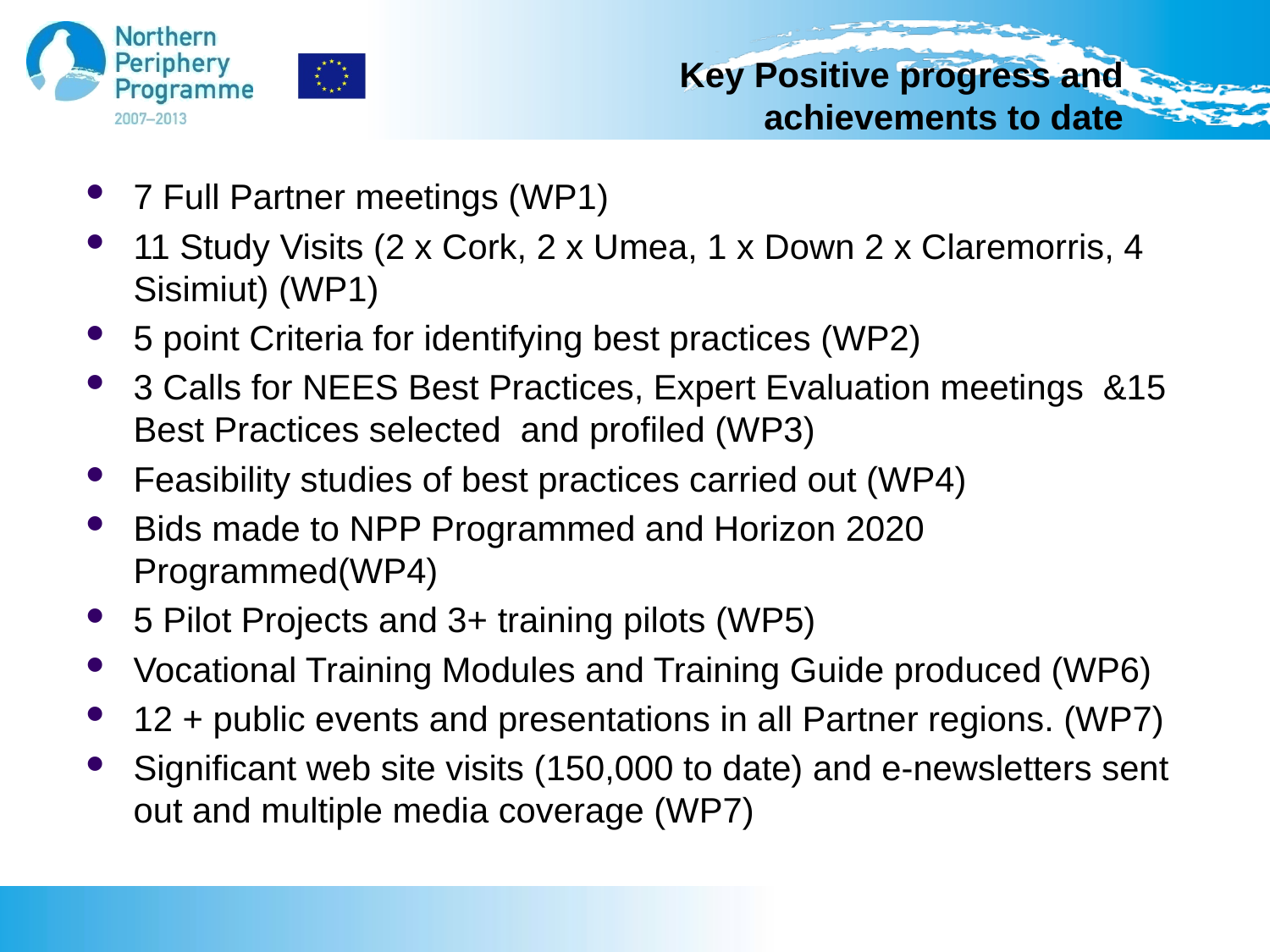

# Key Positive progress and achievements to date
7 Full Partner meetings (WP1)
11 Study Visits (2 x Cork, 2 x Umea, 1 x Down 2 x Claremorris, 4 Sisimiut) (WP1)
5 point Criteria for identifying best practices (WP2)
3 Calls for NEES Best Practices, Expert Evaluation meetings  &15 Best Practices selected  and profiled (WP3)
Feasibility studies of best practices carried out (WP4)
Bids made to NPP Programmed and Horizon 2020 Programmed(WP4)
5 Pilot Projects and 3+ training pilots (WP5)
Vocational Training Modules and Training Guide produced (WP6)
12 + public events and presentations in all Partner regions. (WP7)
Significant web site visits (150,000 to date) and e-newsletters sent out and multiple media coverage (WP7)